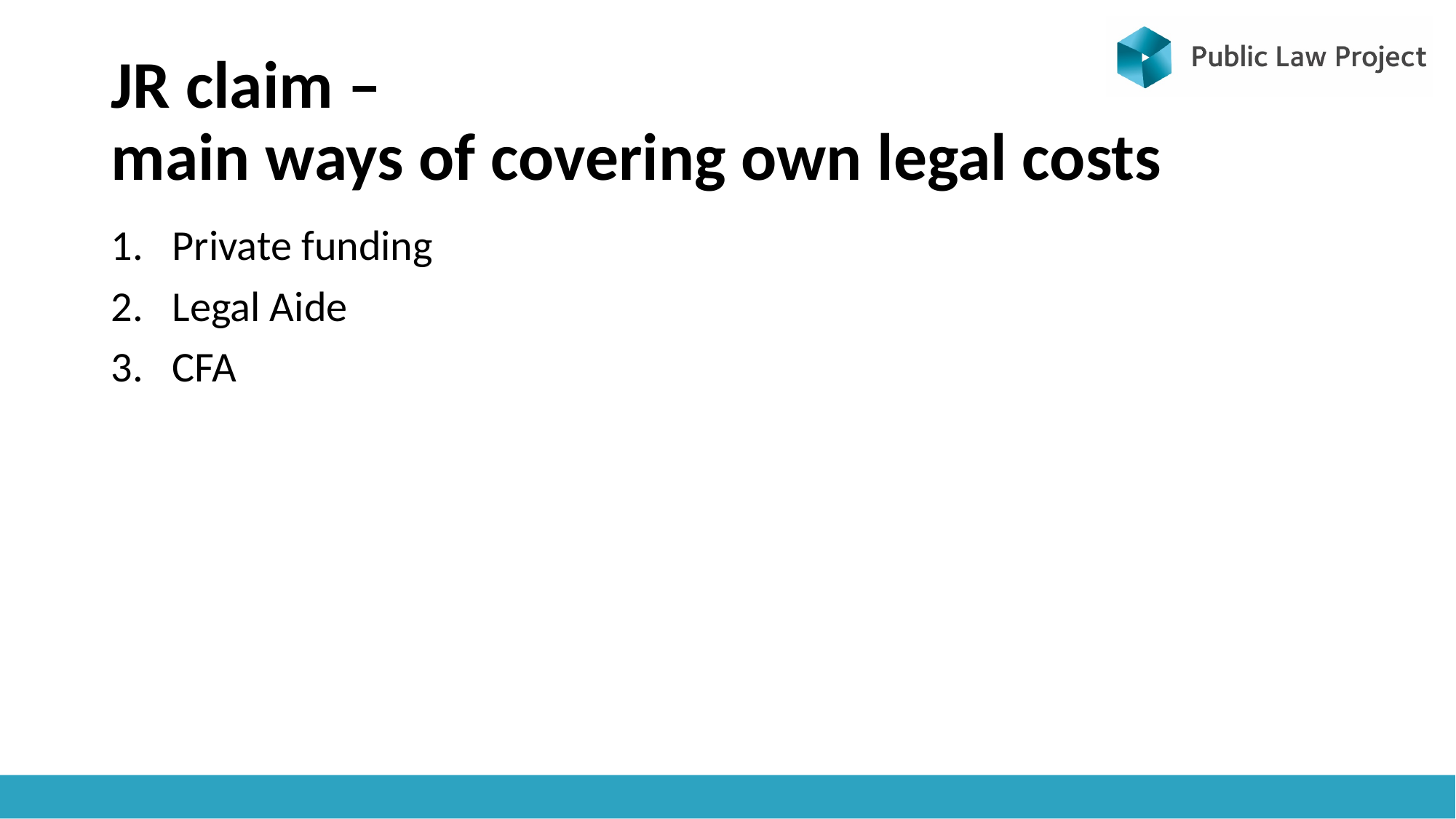

# JR claim – main ways of covering own legal costs
Private funding
Legal Aide
CFA